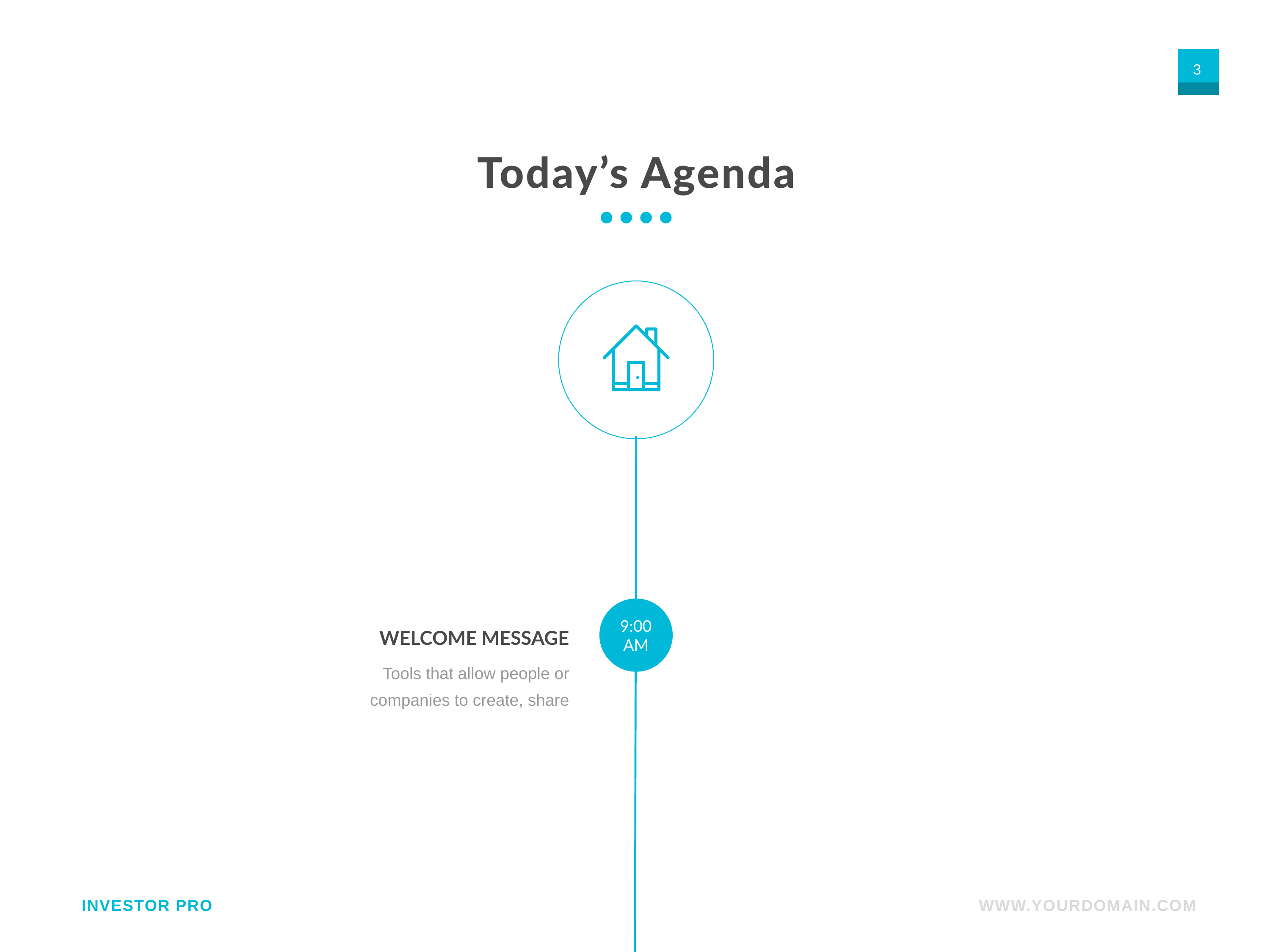

Today’s Agenda

9:00 AM
WELCOME MESSAGE
Tools that allow people or companies to create, share